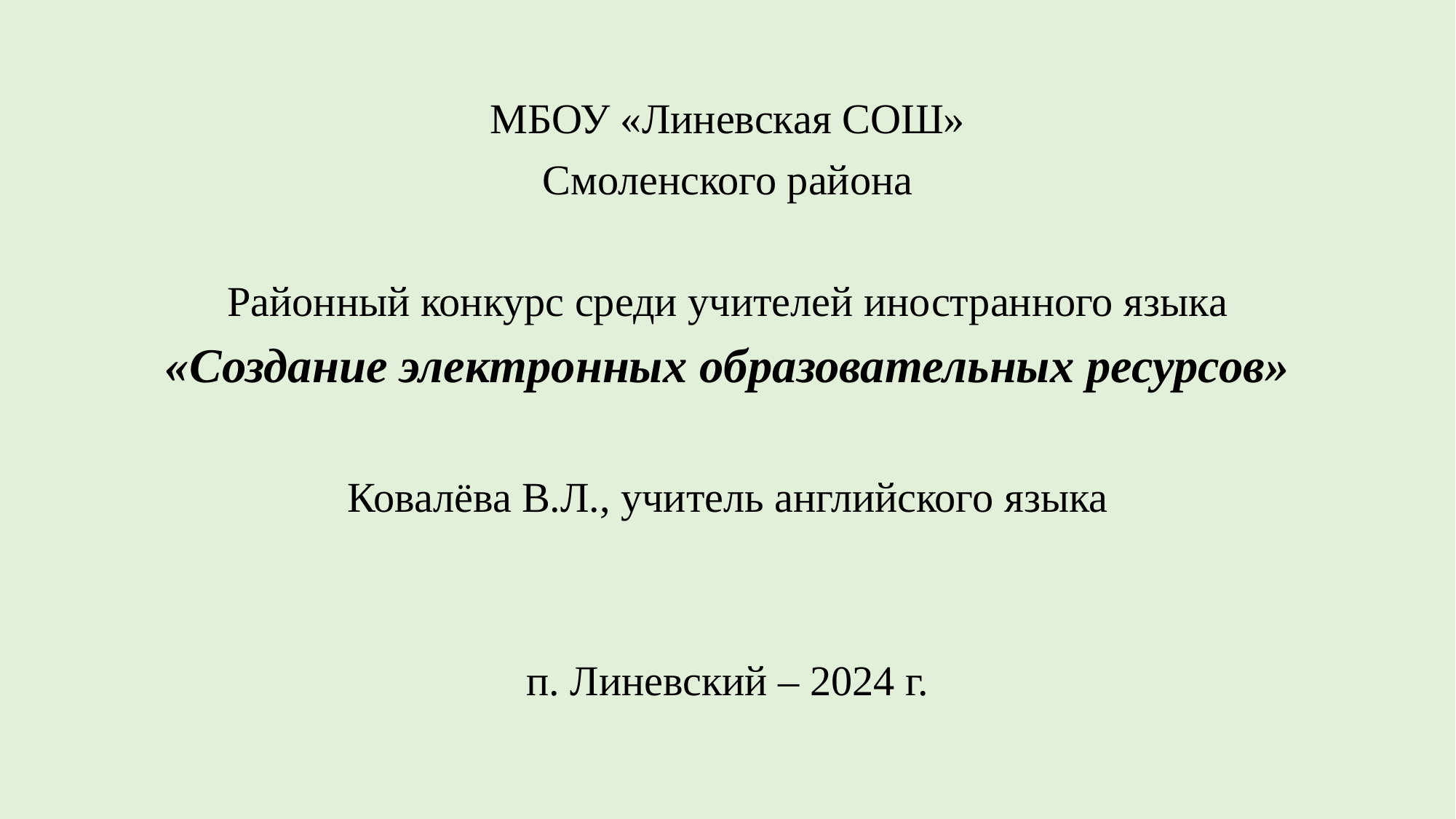

МБОУ «Линевская СОШ»
Смоленского района

Районный конкурс среди учителей иностранного языка
«Создание электронных образовательных ресурсов»

Ковалёва В.Л., учитель английского языка

п. Линевский – 2024 г.